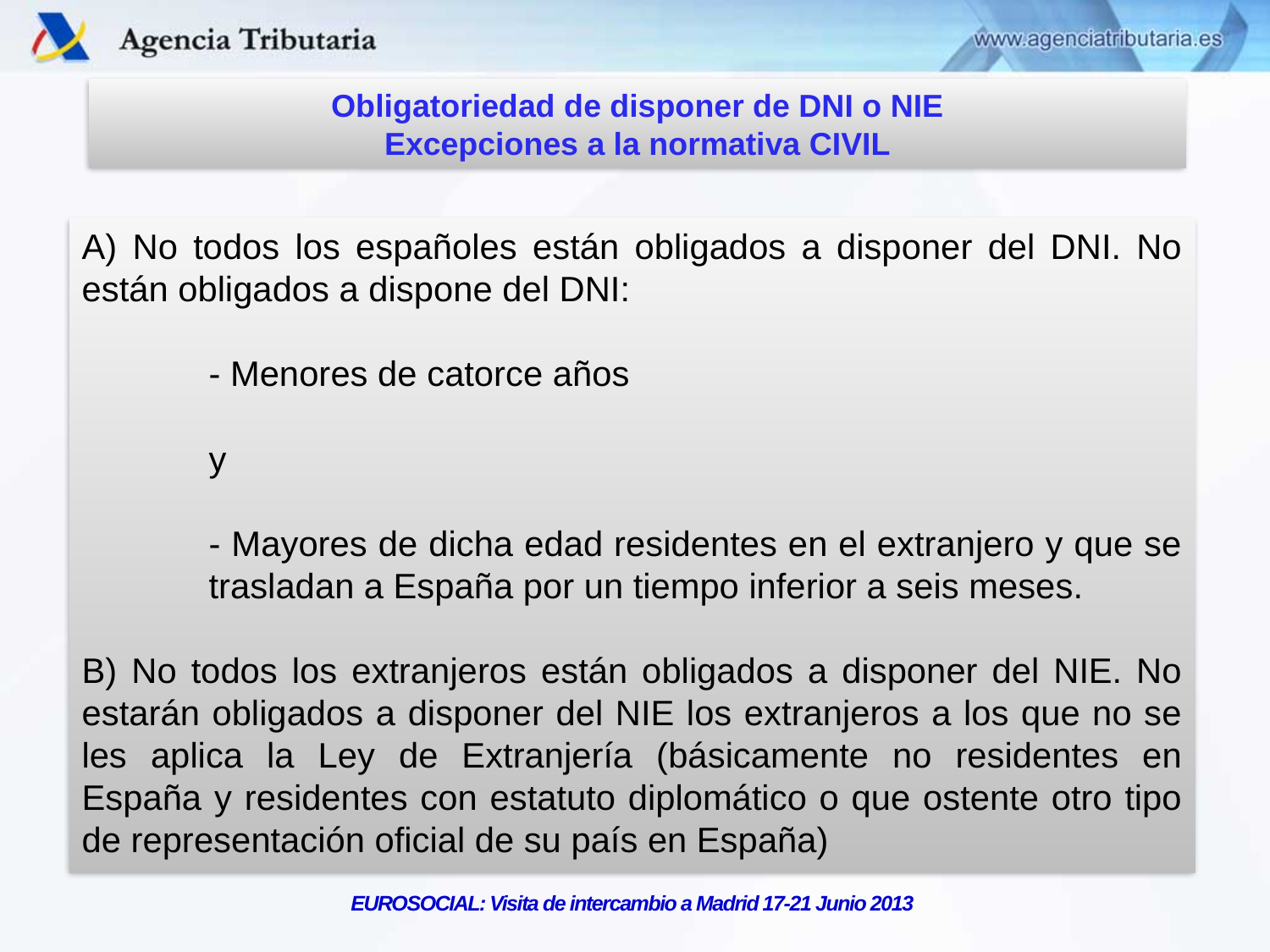

Obligatoriedad de disponer de DNI o NIE
Excepciones a la normativa CIVIL
A) No todos los españoles están obligados a disponer del DNI. No están obligados a dispone del DNI:

	- Menores de catorce años

	y

	- Mayores de dicha edad residentes en el extranjero y que se 	trasladan a España por un tiempo inferior a seis meses.

B) No todos los extranjeros están obligados a disponer del NIE. No estarán obligados a disponer del NIE los extranjeros a los que no se les aplica la Ley de Extranjería (básicamente no residentes en España y residentes con estatuto diplomático o que ostente otro tipo de representación oficial de su país en España)

EUROSOCIAL: Visita de intercambio a Madrid 17-21 Junio 2013